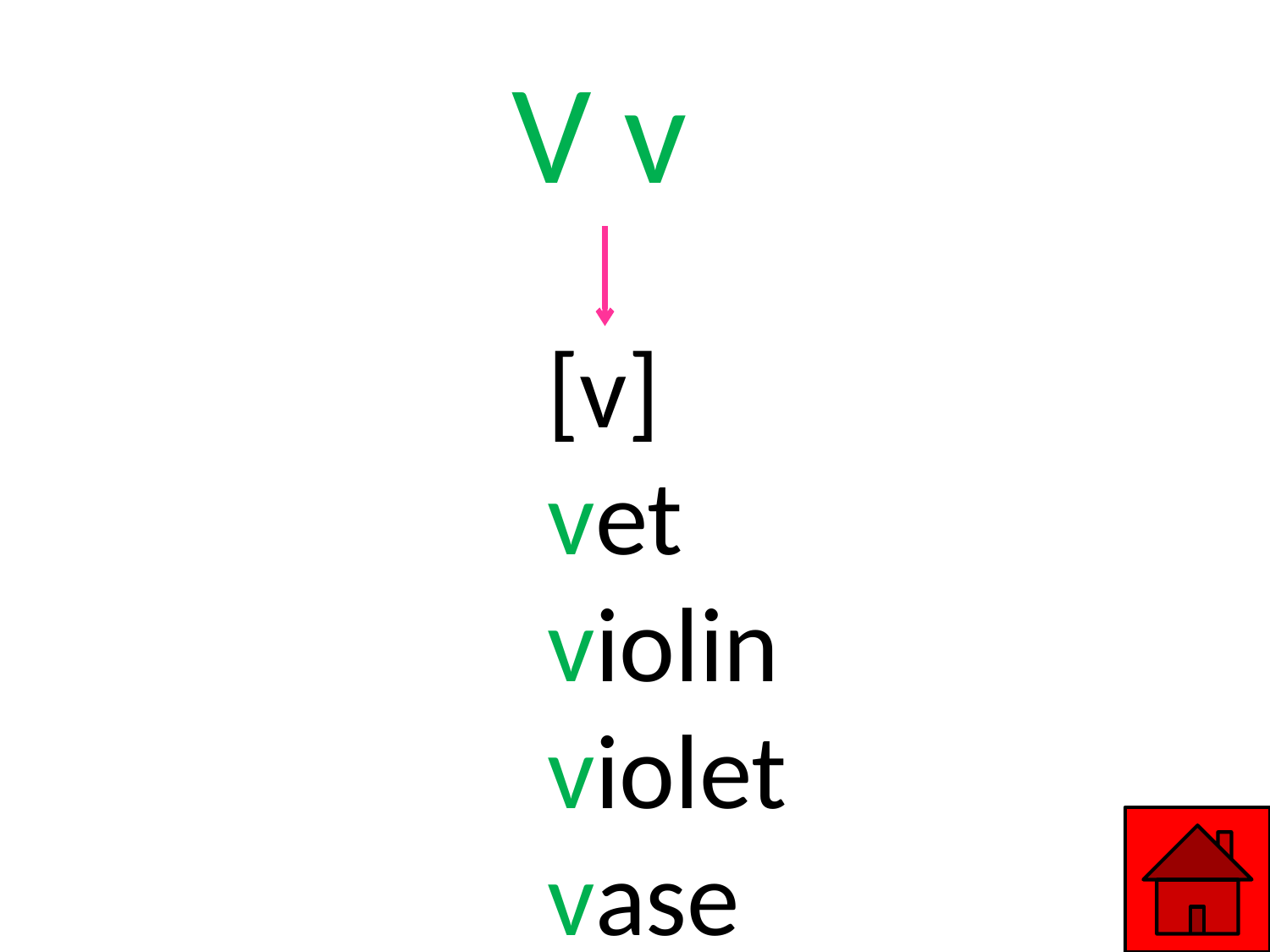

V v
#
[v]
vet
violin
violet
vase